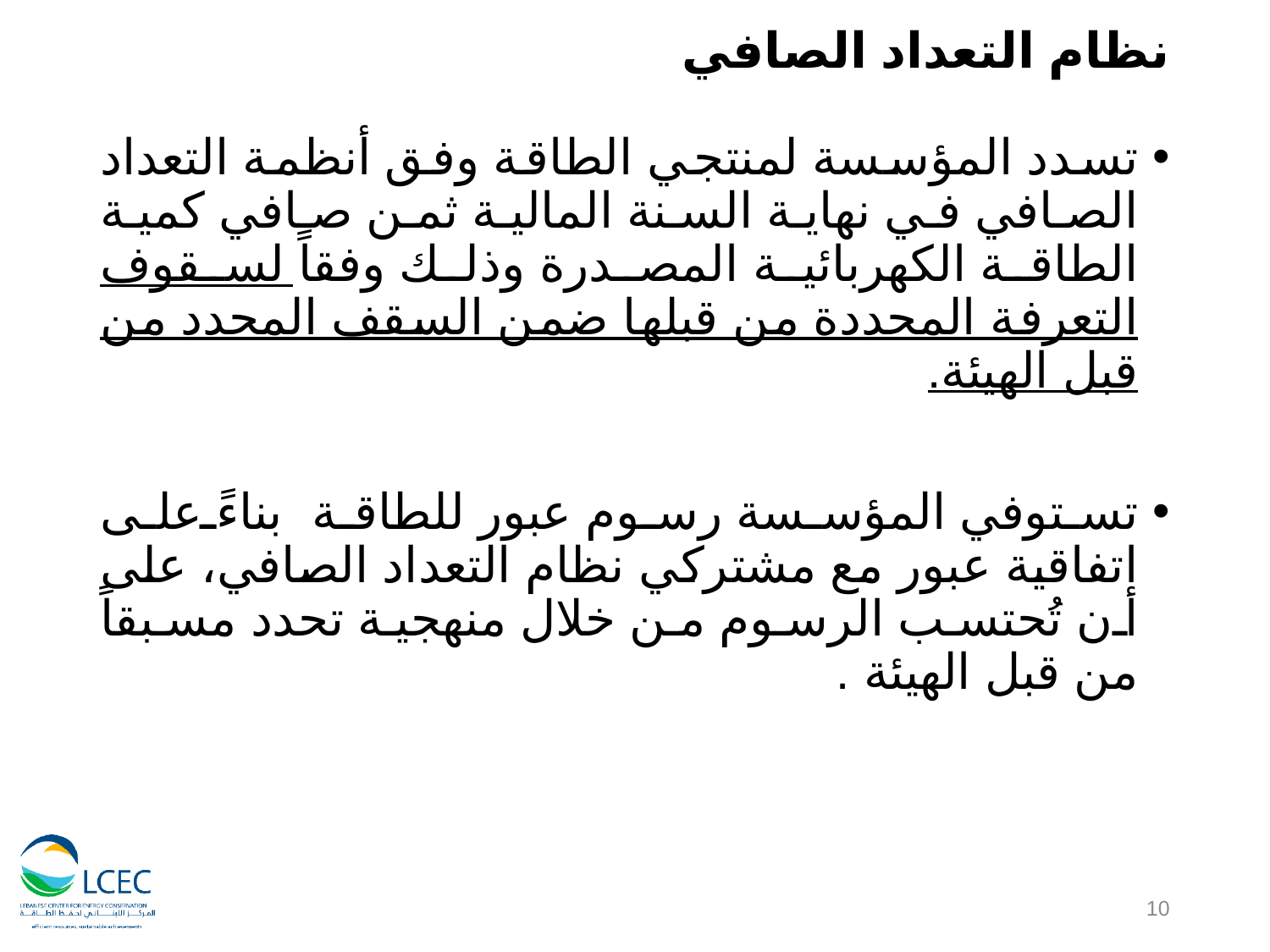

# نظام التعداد الصافي
تسدد المؤسسة لمنتجي الطاقة وفق أنظمة التعداد الصافي في نهاية السنة المالية ثمن صافي كمية الطاقة الكهربائية المصدرة وذلك وفقاً لسقوف التعرفة المحددة من قبلها ضمن السقف المحدد من قبل الهيئة.

تستوفي المؤسسة رسوم عبور للطاقة بناءً على اتفاقية عبور مع مشتركي نظام التعداد الصافي، على أن تُحتسب الرسوم من خلال منهجية تحدد مسبقاً من قبل الهيئة .

10